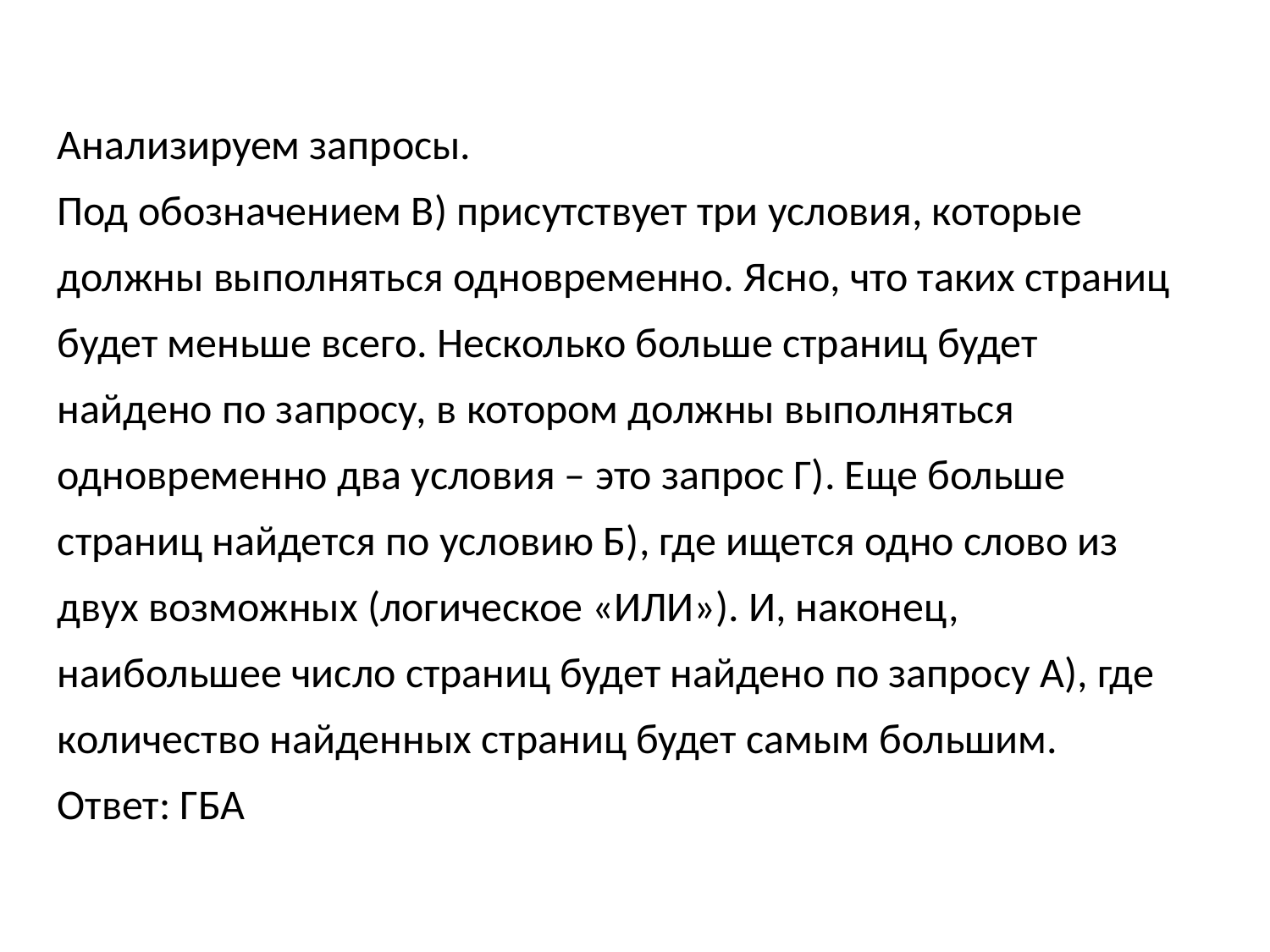

Анализируем запросы.
Под обозначением В) присутствует три условия, которые должны выполняться одновременно. Ясно, что таких страниц будет меньше всего. Несколько больше страниц будет найдено по запросу, в котором должны выполняться одновременно два условия – это запрос Г). Еще больше страниц найдется по условию Б), где ищется одно слово из двух возможных (логическое «ИЛИ»). И, наконец, наибольшее число страниц будет найдено по запросу А), где количество найденных страниц будет самым большим. Ответ: ГБА